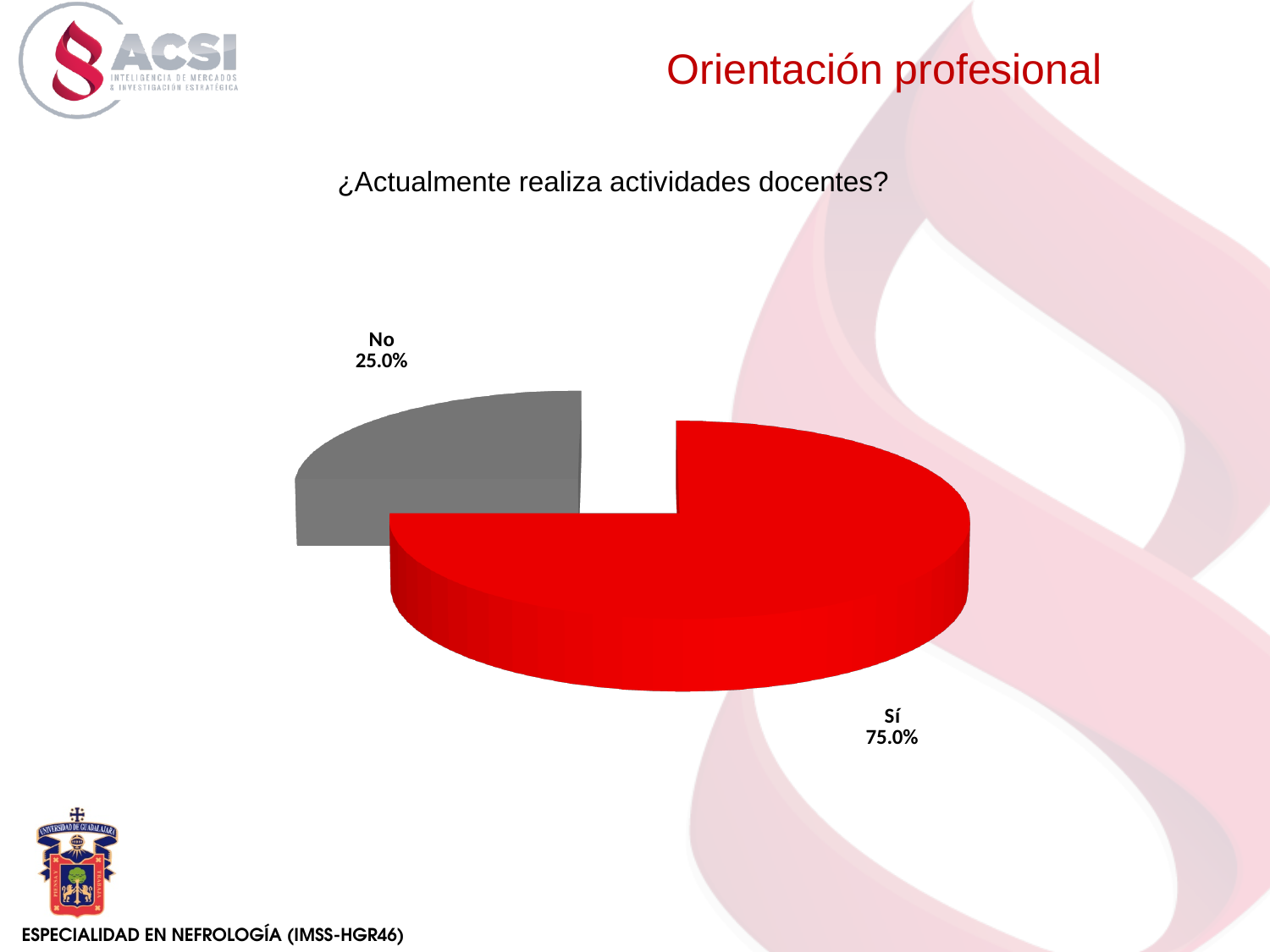

Orientación profesional

[unsupported chart]

¿Actualmente realiza actividades docentes?